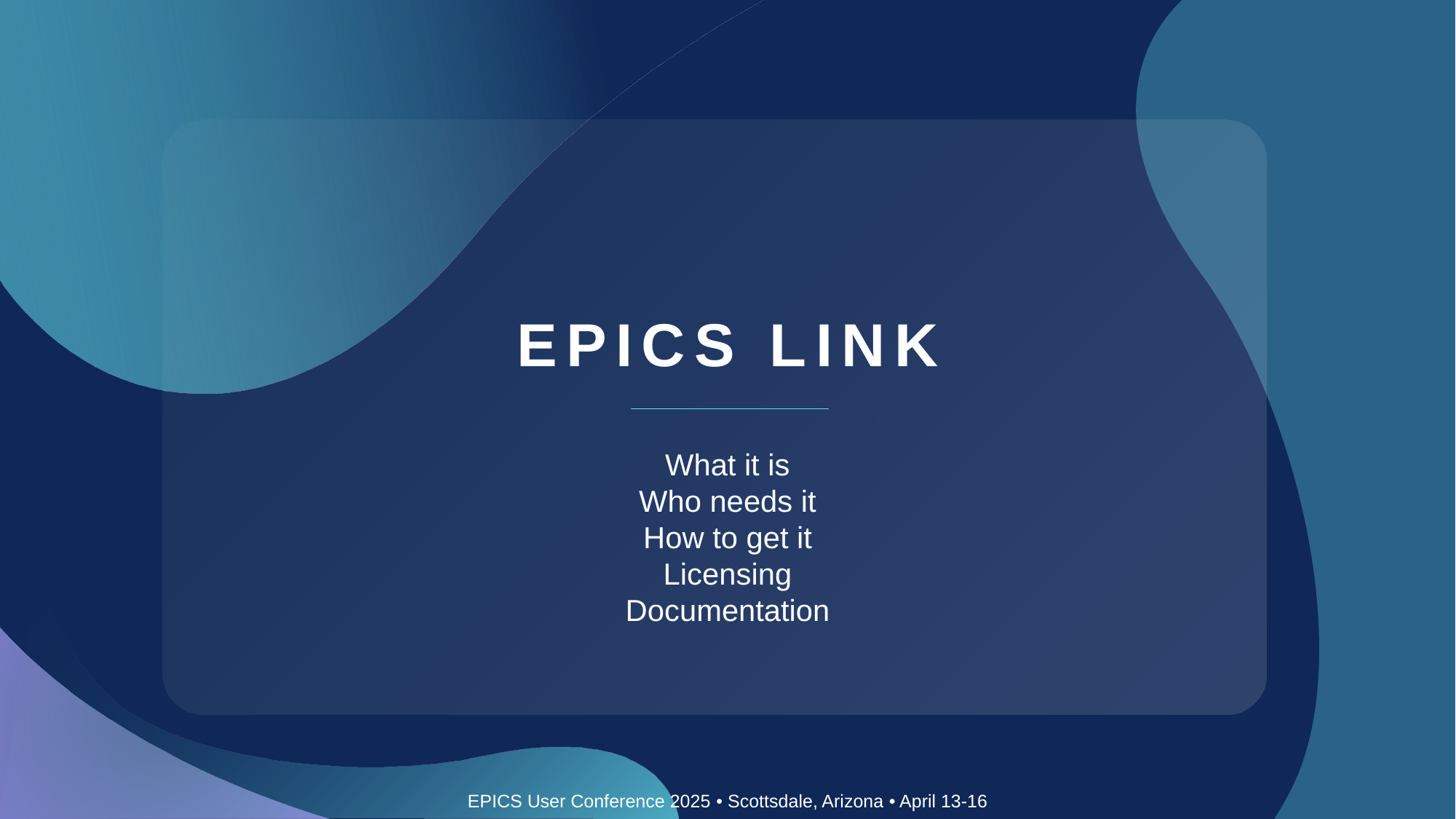

# Epics link
What it is
Who needs it
How to get it
Licensing
Documentation